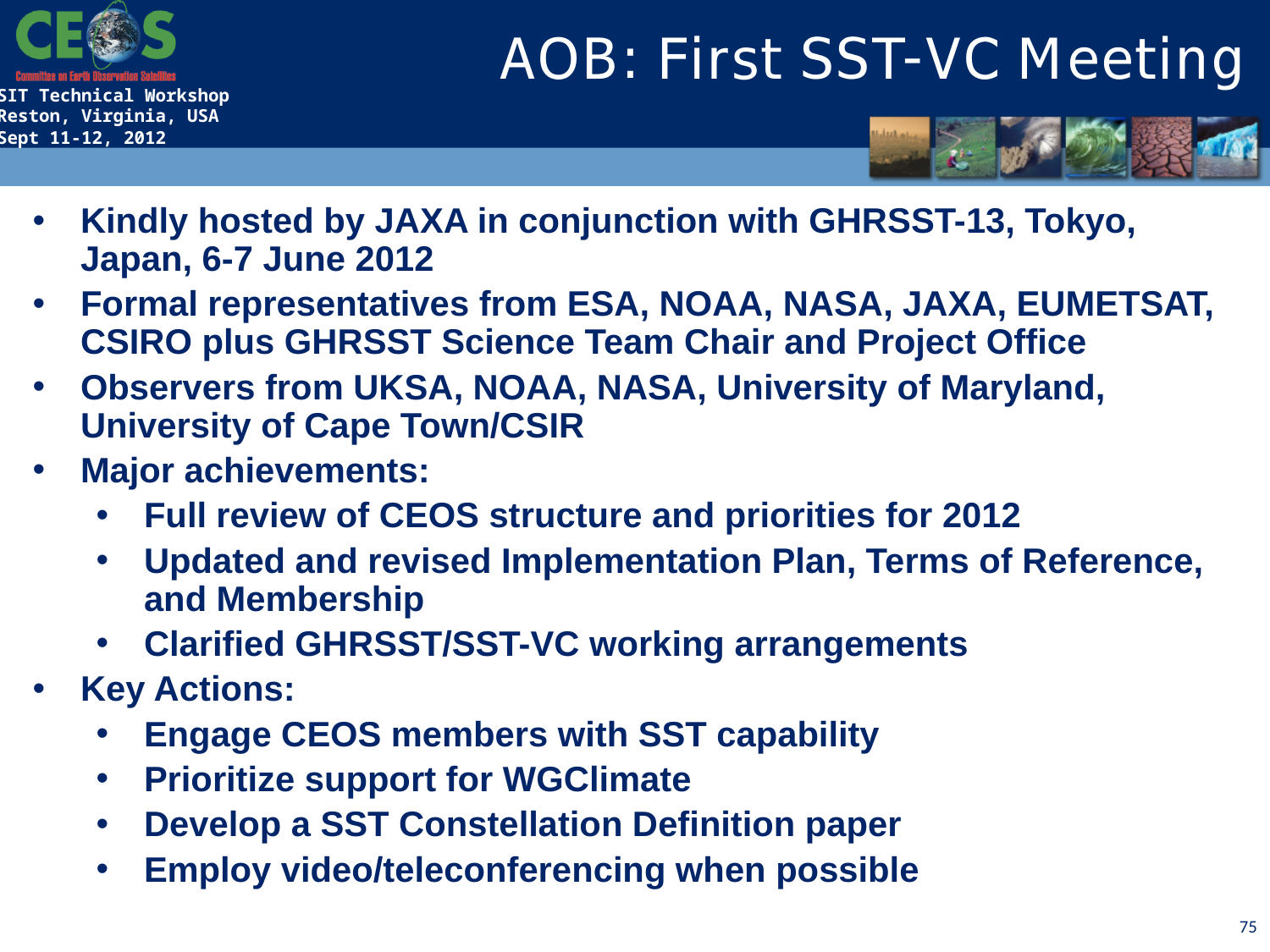

AOB: First SST-VC Meeting
Kindly hosted by JAXA in conjunction with GHRSST-13, Tokyo, Japan, 6-7 June 2012
Formal representatives from ESA, NOAA, NASA, JAXA, EUMETSAT, CSIRO plus GHRSST Science Team Chair and Project Office
Observers from UKSA, NOAA, NASA, University of Maryland, University of Cape Town/CSIR
Major achievements:
Full review of CEOS structure and priorities for 2012
Updated and revised Implementation Plan, Terms of Reference, and Membership
Clarified GHRSST/SST-VC working arrangements
Key Actions:
Engage CEOS members with SST capability
Prioritize support for WGClimate
Develop a SST Constellation Definition paper
Employ video/teleconferencing when possible

75